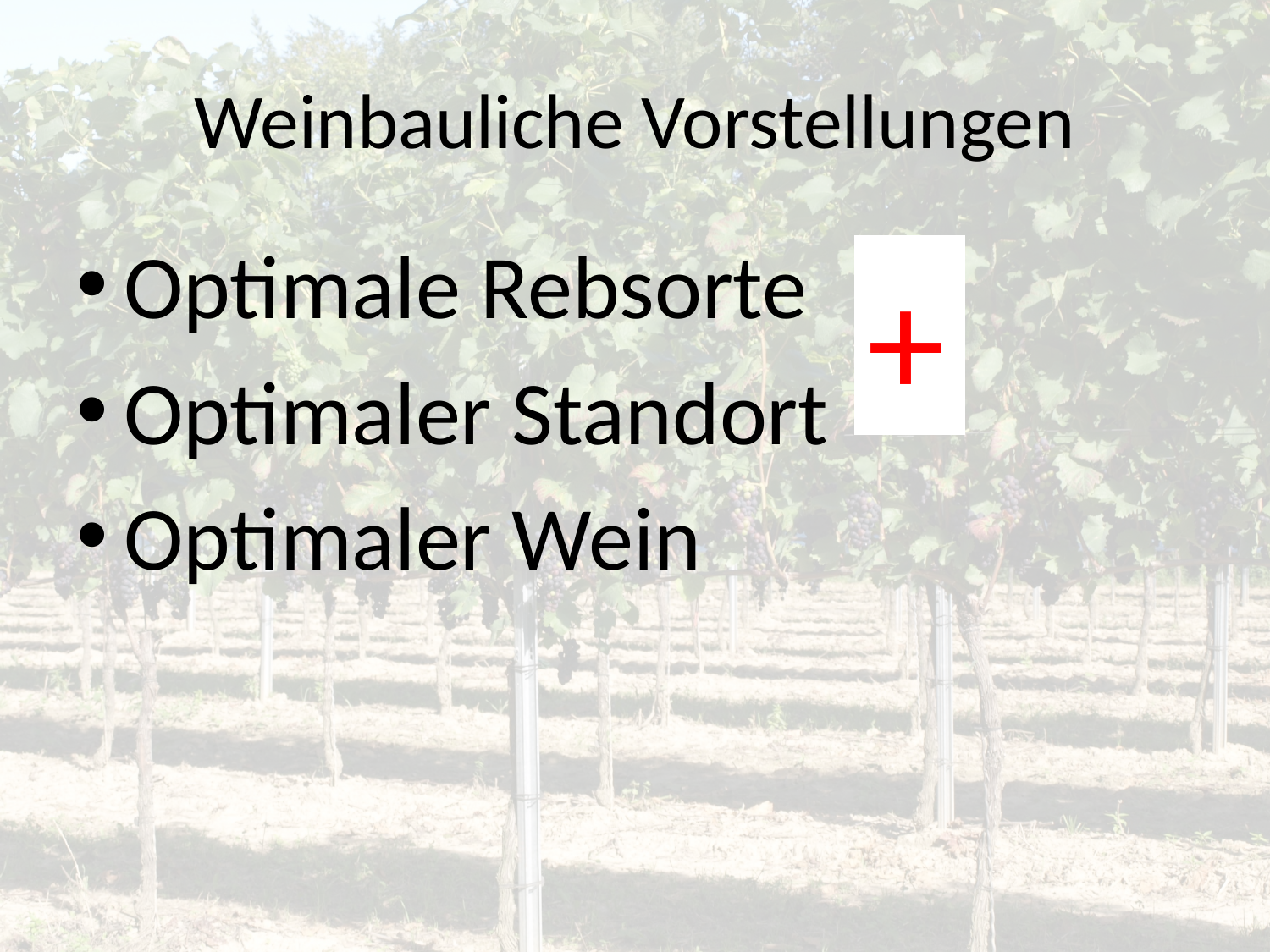

# Weinbauliche Vorstellungen
Optimale Rebsorte
Optimaler Standort
Optimaler Wein

+